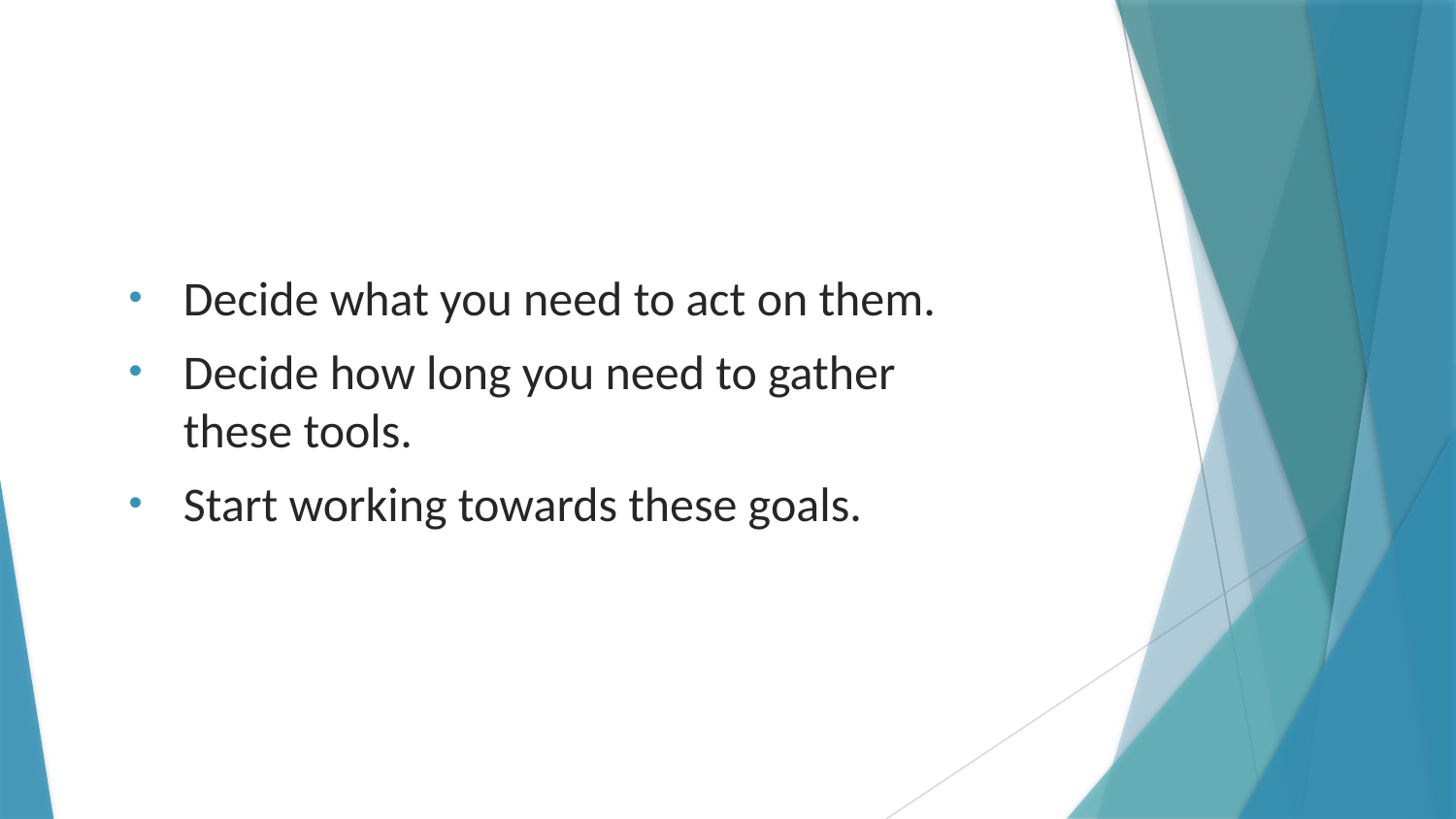

Decide what you need to act on them.
Decide how long you need to gather these tools.
Start working towards these goals.